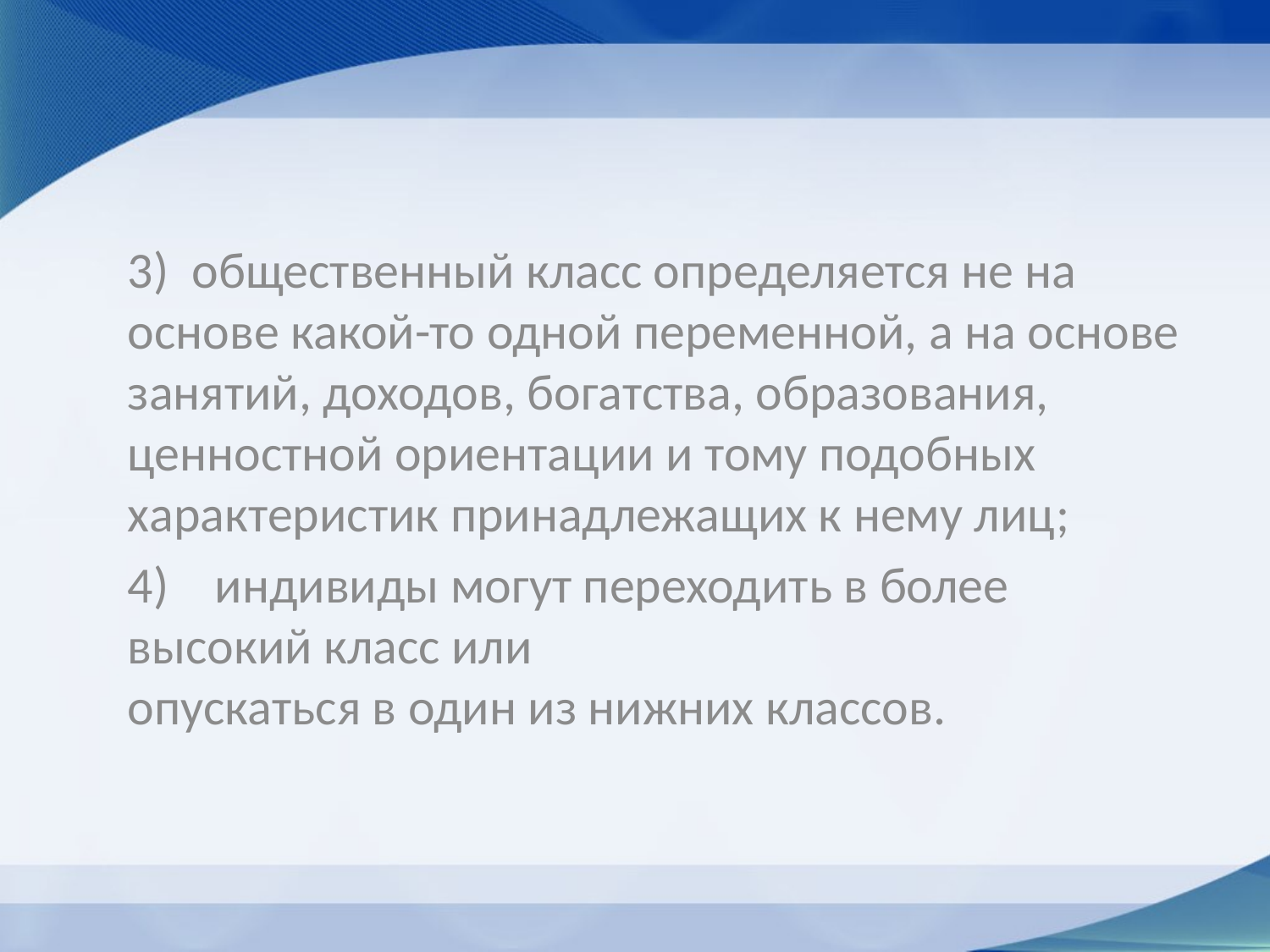

3)  общественный класс определяется не на основе какой-то одной переменной, а на основе занятий, доходов, богатства, образования, ценностной ориентации и тому подобных характеристик принадлежащих к нему лиц;
4)    индивиды могут переходить в более высокий класс или
опускаться в один из нижних классов.